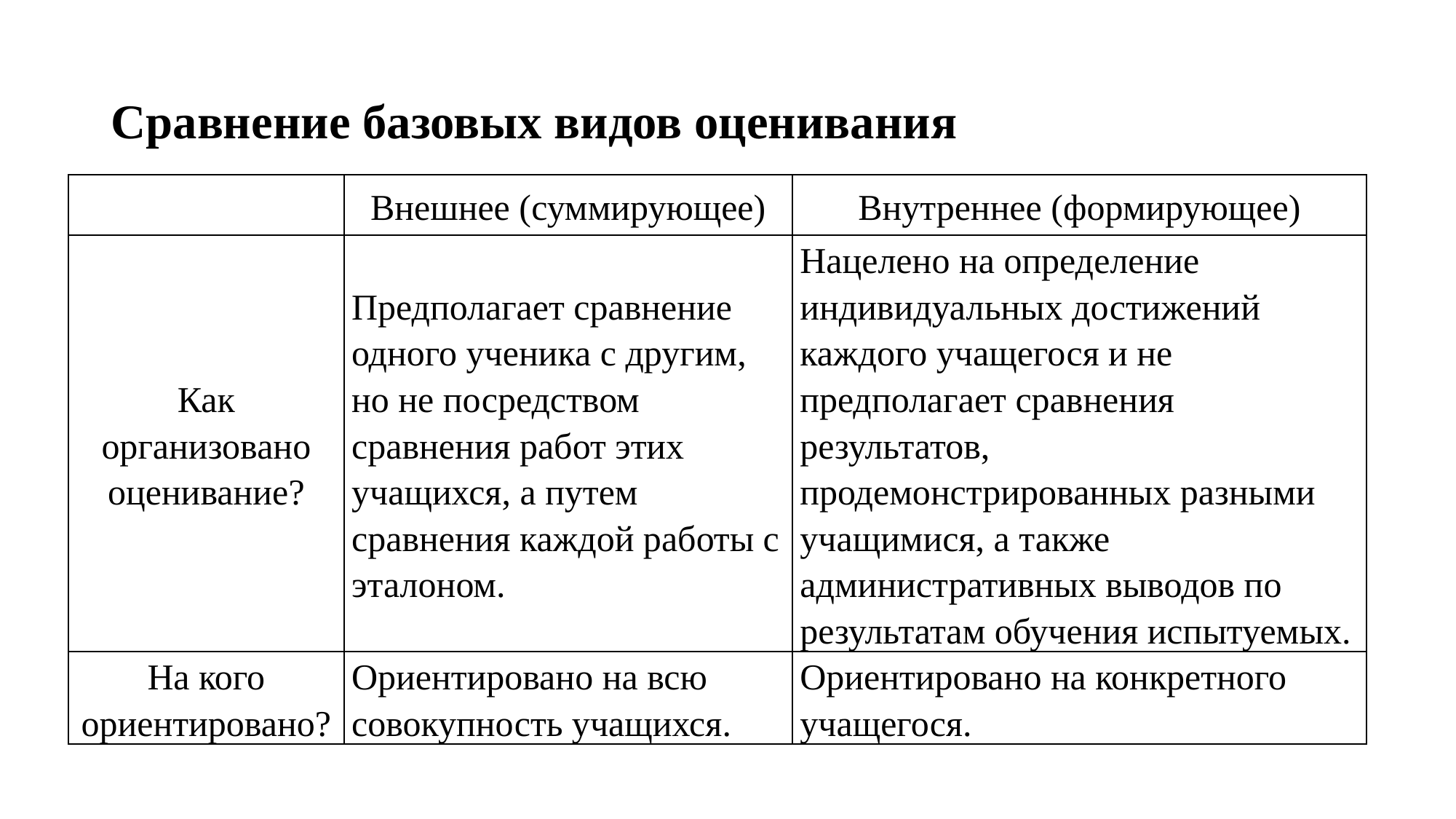

# Сравнение базовых видов оценивания
|  | Внешнее (суммирующее) | Внутреннее (формирующее) |
| --- | --- | --- |
| Как организовано оценивание? | Предполагает сравнение одного ученика с другим, но не посредством сравнения работ этих учащихся, а путем сравнения каждой работы с эталоном. | Нацелено на определение индивидуальных достижений каждого учащегося и не предполагает сравнения результатов, продемонстрированных разными учащимися, а также административных выводов по результатам обучения испытуемых. |
| На кого ориентировано? | Ориентировано на всю совокупность учащихся. | Ориентировано на конкретного учащегося. |